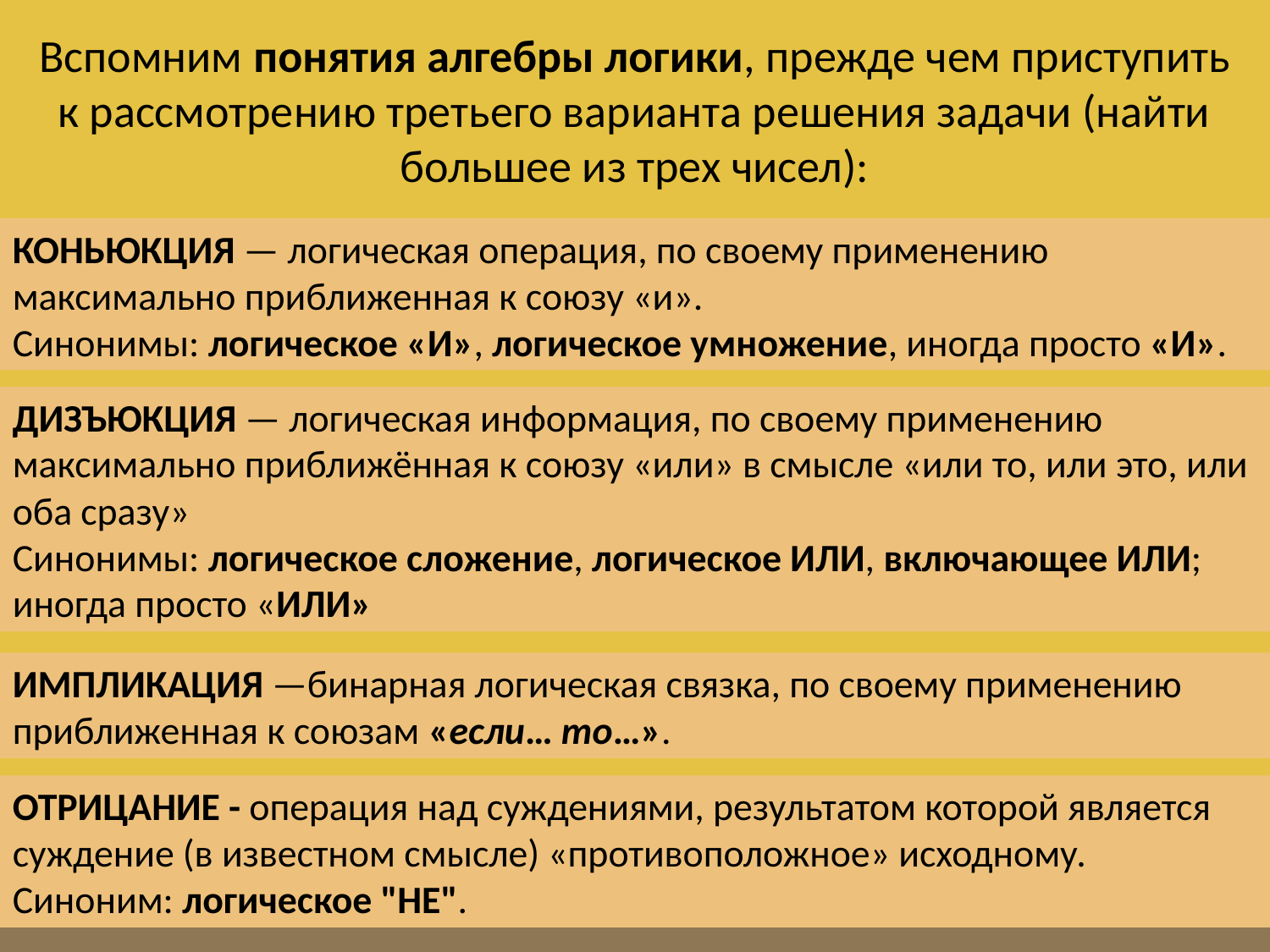

Вспомним понятия алгебры логики, прежде чем приступить к рассмотрению третьего варианта решения задачи (найти большее из трех чисел):
КОНЬЮКЦИЯ — логическая операция, по своему применению максимально приближенная к союзу «и».
Синонимы: логическое «И», логическое умножение, иногда просто «И».
ДИЗЪЮКЦИЯ — логическая информация, по своему применению максимально приближённая к союзу «или» в смысле «или то, или это, или оба сразу»
Синонимы: логическое сложение, логическое ИЛИ, включающее ИЛИ; иногда просто «ИЛИ»
ИМПЛИКАЦИЯ —бинарная логическая связка, по своему применению приближенная к союзам «если… то…».
ОТРИЦАНИЕ - операция над суждениями, результатом которой является суждение (в известном смысле) «противоположное» исходному.
Синоним: логическое "НЕ".